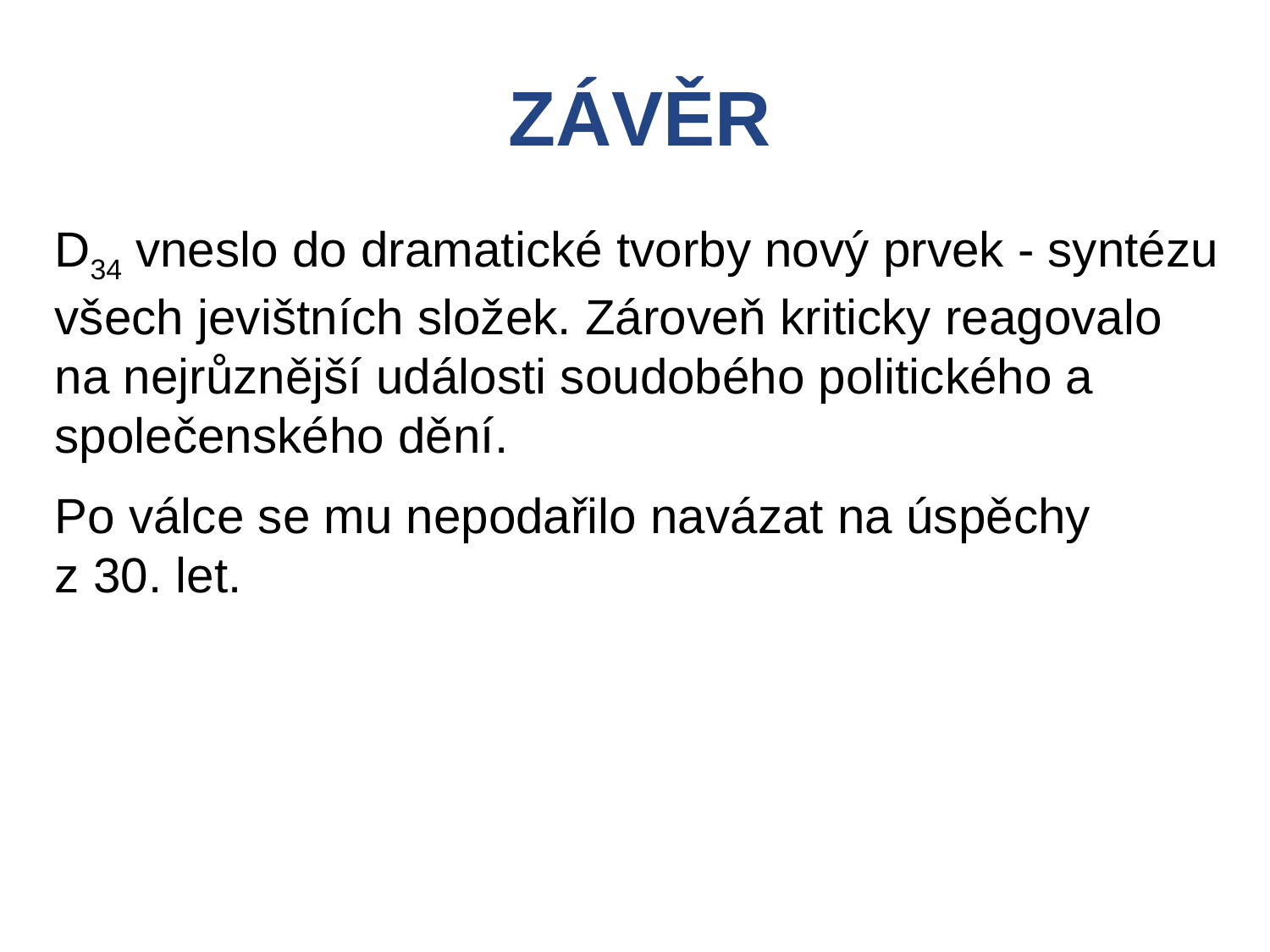

ZÁVĚR
D34 vneslo do dramatické tvorby nový prvek - syntézu všech jevištních složek. Zároveň kriticky reagovalo na nejrůznější události soudobého politického a společenského dění.
Po válce se mu nepodařilo navázat na úspěchy
z 30. let.